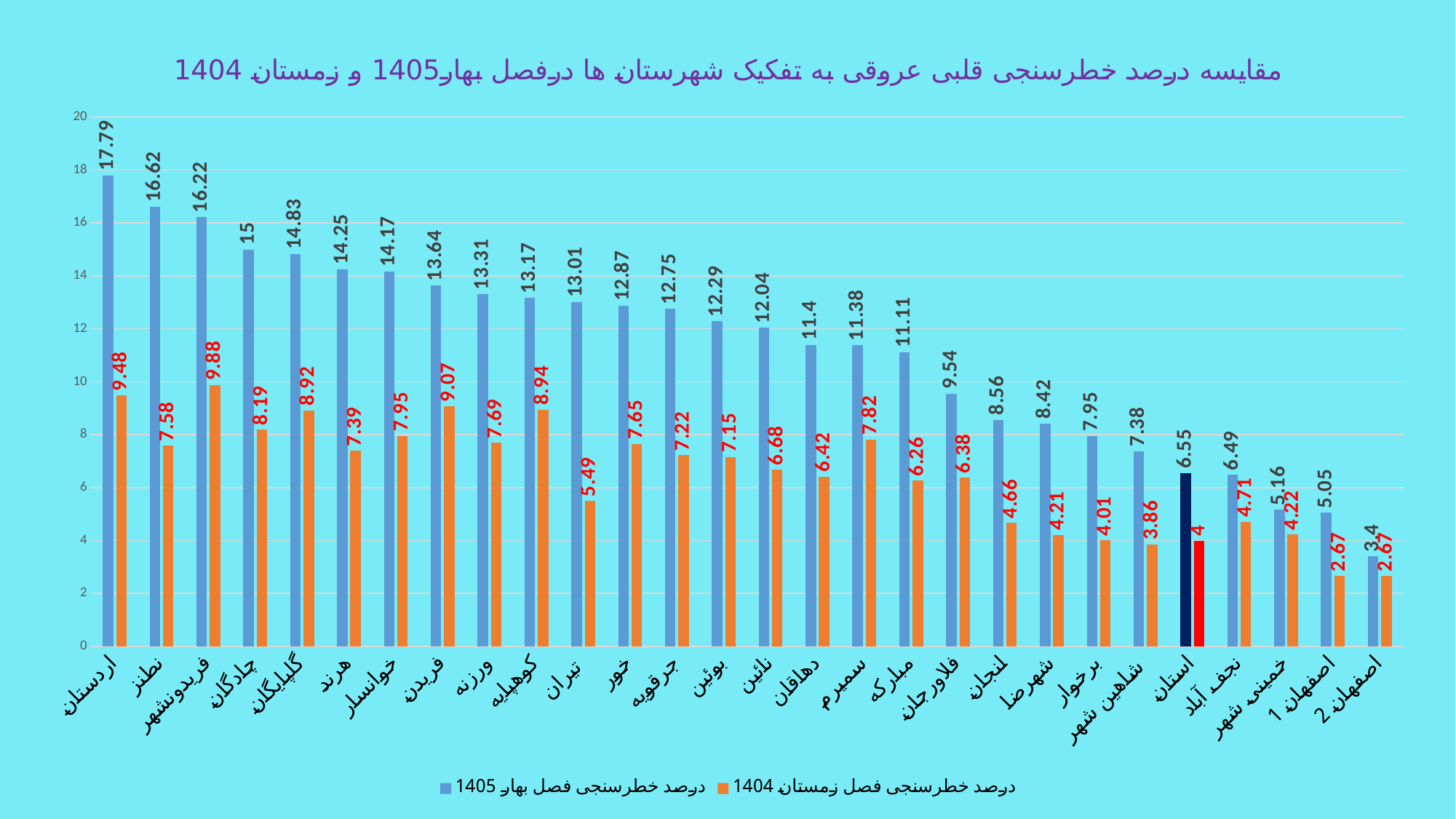

### Chart: مقایسه درصد خطرسنجی قلبی عروقی به تفکیک شهرستان ها درفصل بهار1405 و زمستان 1404

| Category | درصد خطرسنجی فصل بهار 1405 | درصد خطرسنجی فصل زمستان 1404 |
|---|---|---|
| اردستان | 17.79 | 9.48 |
| نطنز | 16.62 | 7.58 |
| فریدونشهر | 16.22 | 9.88 |
| چادگان | 15.0 | 8.19 |
| گلپایگان | 14.83 | 8.92 |
| هرند | 14.25 | 7.39 |
| خوانسار | 14.17 | 7.95 |
| فریدن | 13.64 | 9.07 |
| ورزنه | 13.31 | 7.69 |
| کوهپایه | 13.17 | 8.94 |
| تیران  | 13.01 | 5.49 |
| خور | 12.87 | 7.65 |
| جرقویه | 12.75 | 7.22 |
| بوئین | 12.29 | 7.15 |
| نائین | 12.04 | 6.68 |
| دهاقان | 11.4 | 6.42 |
| سمیرم | 11.38 | 7.82 |
| مبارکه | 11.11 | 6.26 |
| فلاورجان | 9.54 | 6.38 |
| لنجان | 8.56 | 4.66 |
| شهرضا | 8.42 | 4.21 |
| برخوار | 7.95 | 4.01 |
| شاهین شهر  | 7.38 | 3.86 |
| استان | 6.55 | 4.0 |
| نجف آباد | 6.49 | 4.71 |
| خمینی شهر | 5.16 | 4.22 |
| اصفهان 1 | 5.05 | 2.67 |
| اصفهان 2 | 3.4 | 2.67 |